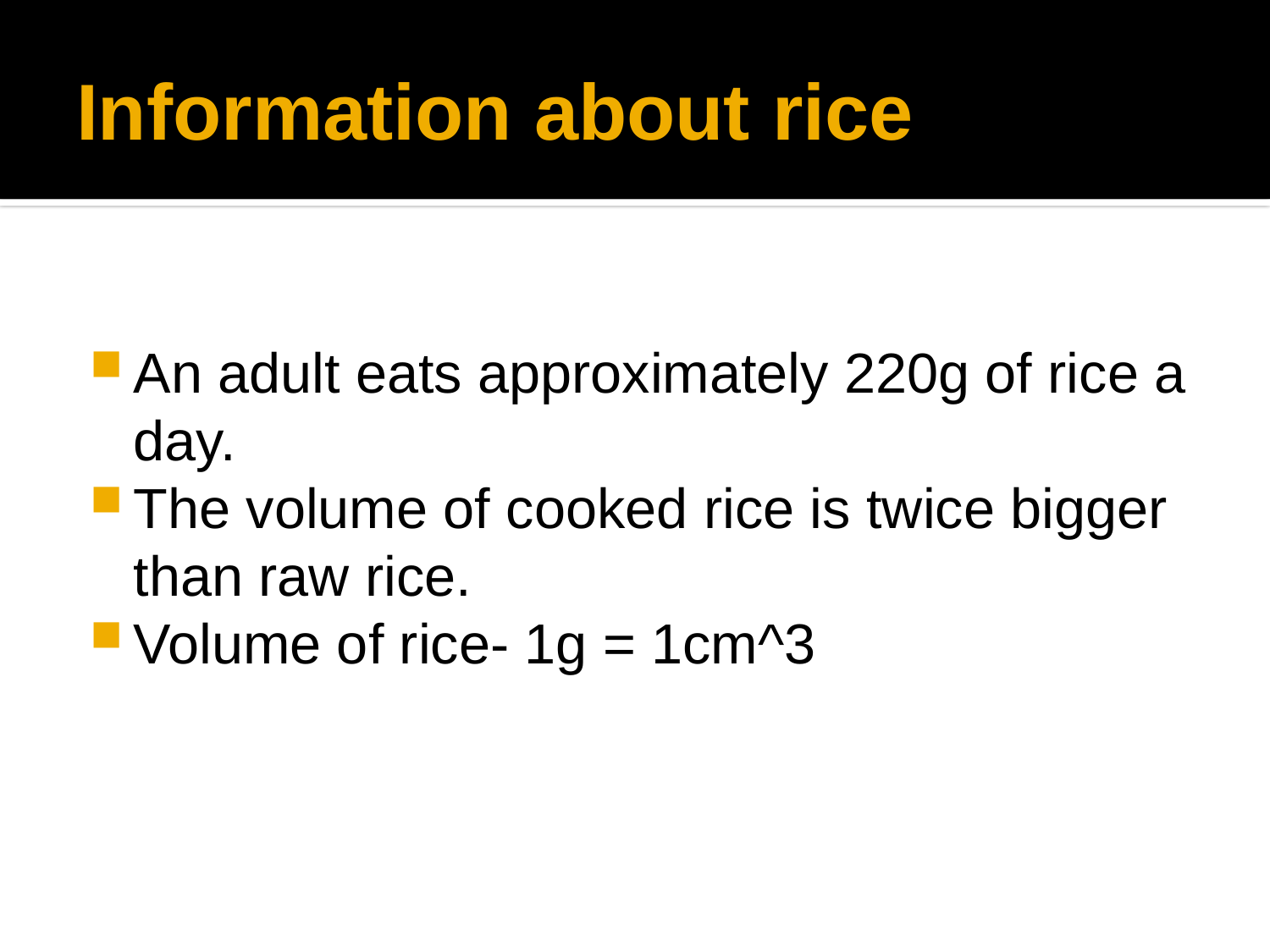

# Information about rice
An adult eats approximately 220g of rice a day.
The volume of cooked rice is twice bigger than raw rice.
Volume of rice- 1g = 1cm^3